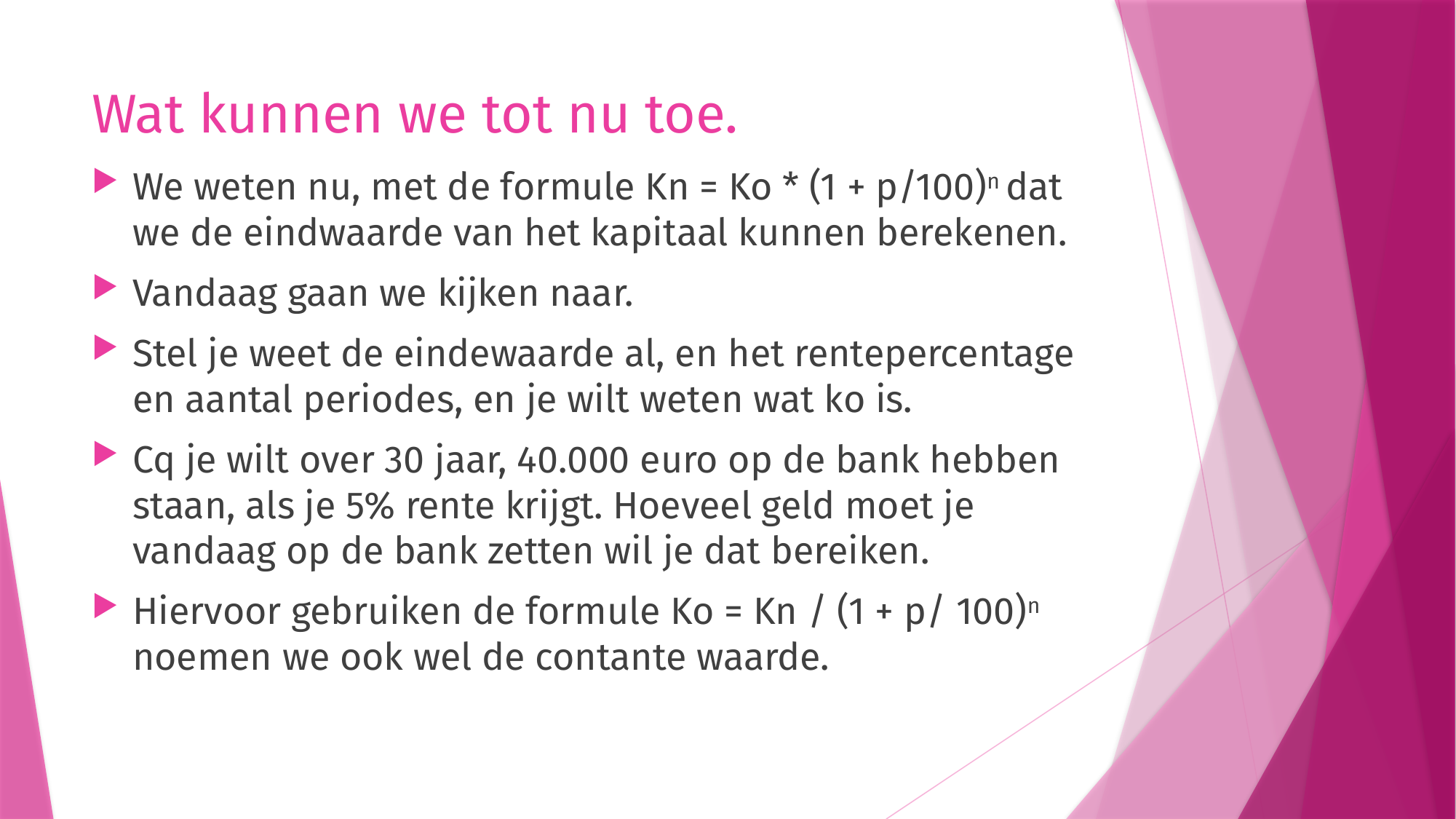

# Wat kunnen we tot nu toe.
We weten nu, met de formule Kn = Ko * (1 + p/100)n dat we de eindwaarde van het kapitaal kunnen berekenen.
Vandaag gaan we kijken naar.
Stel je weet de eindewaarde al, en het rentepercentage en aantal periodes, en je wilt weten wat ko is.
Cq je wilt over 30 jaar, 40.000 euro op de bank hebben staan, als je 5% rente krijgt. Hoeveel geld moet je vandaag op de bank zetten wil je dat bereiken.
Hiervoor gebruiken de formule Ko = Kn / (1 + p/ 100)n noemen we ook wel de contante waarde.